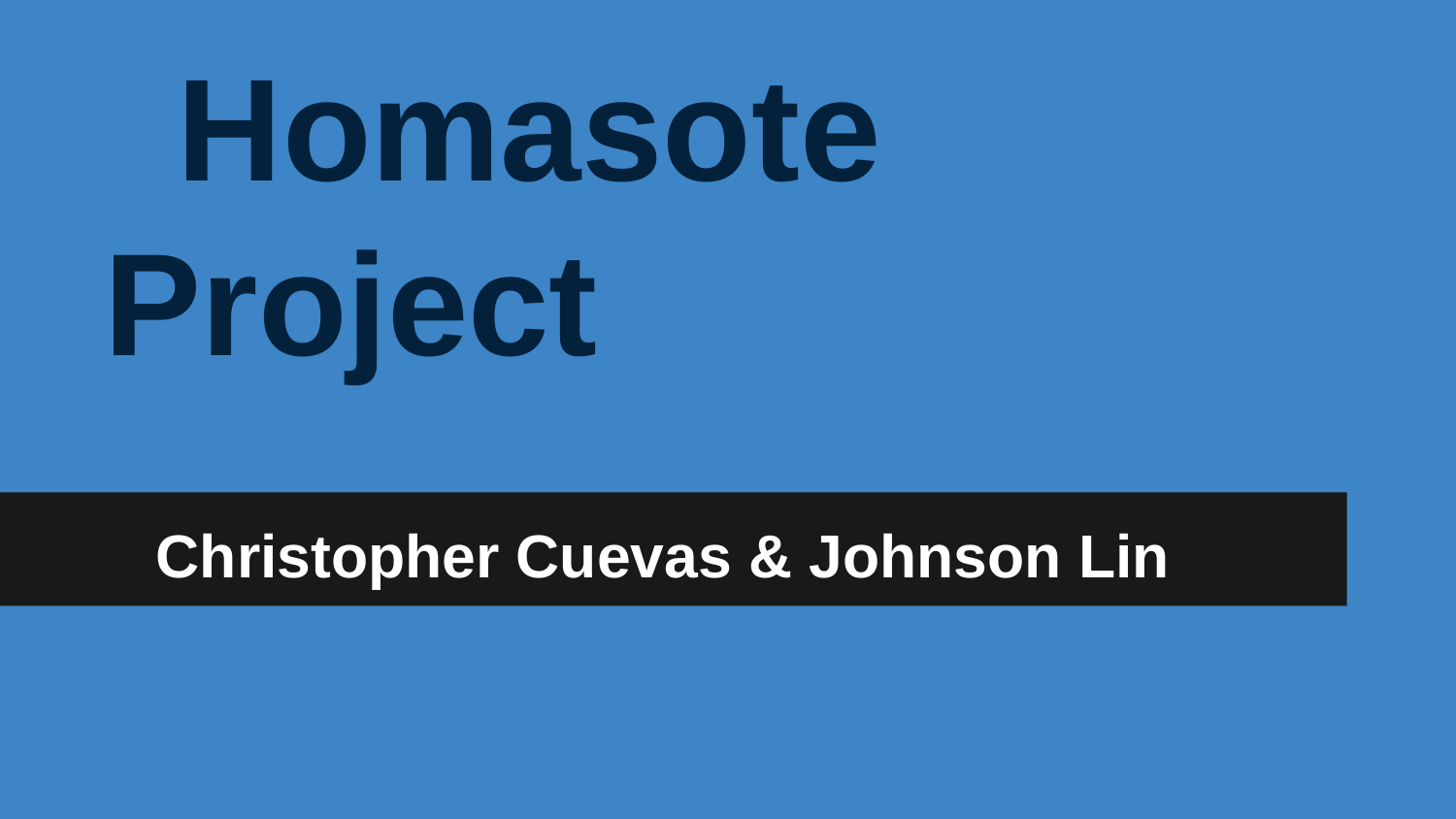

# Homasote Project
    Christopher Cuevas & Johnson Lin